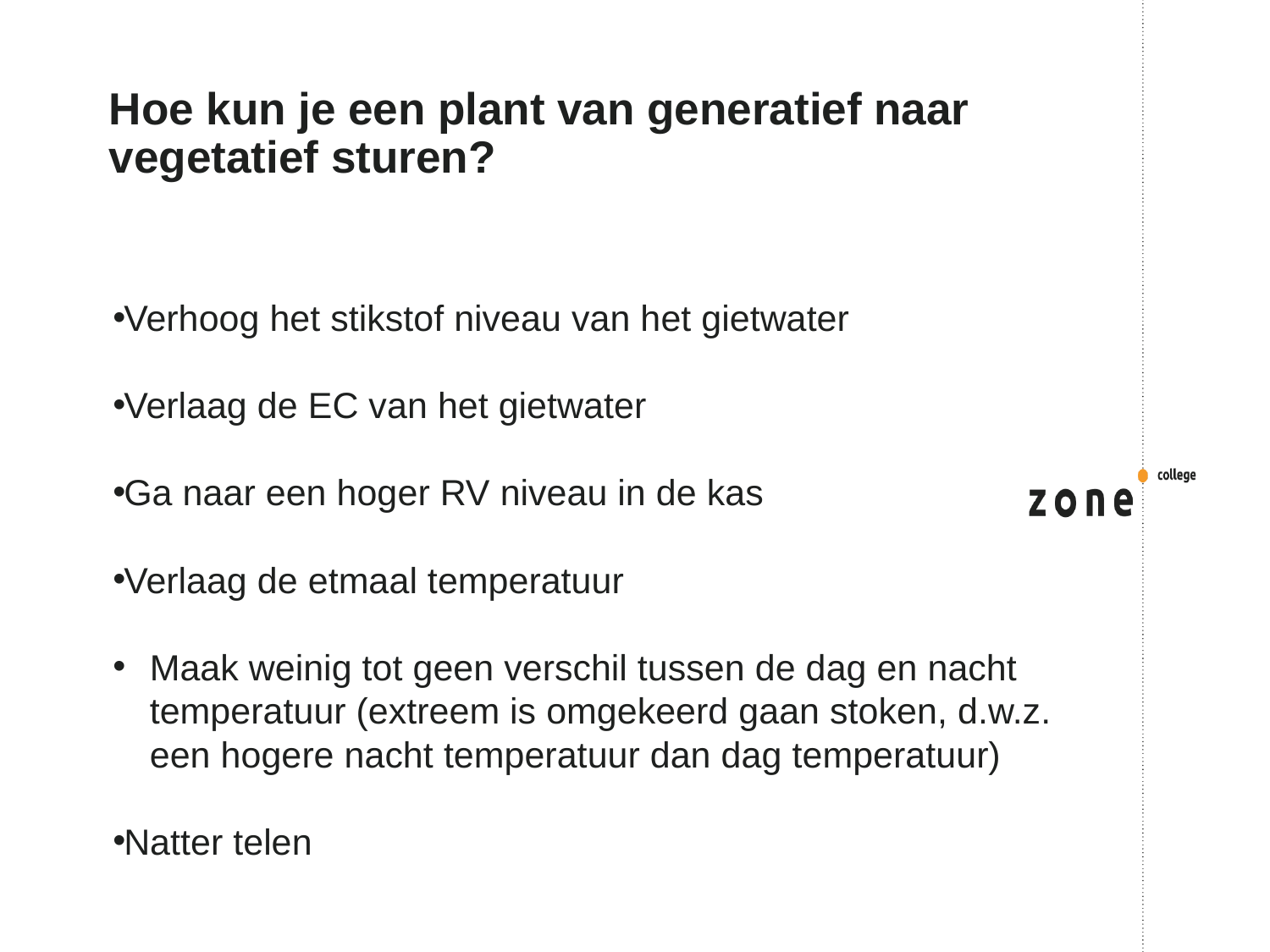

# Hoe kun je een plant van generatief naar vegetatief sturen?
Verhoog het stikstof niveau van het gietwater

Verlaag de EC van het gietwater

Ga naar een hoger RV niveau in de kas

Verlaag de etmaal temperatuur

Maak weinig tot geen verschil tussen de dag en nacht temperatuur (extreem is omgekeerd gaan stoken, d.w.z. een hogere nacht temperatuur dan dag temperatuur)

Natter telen